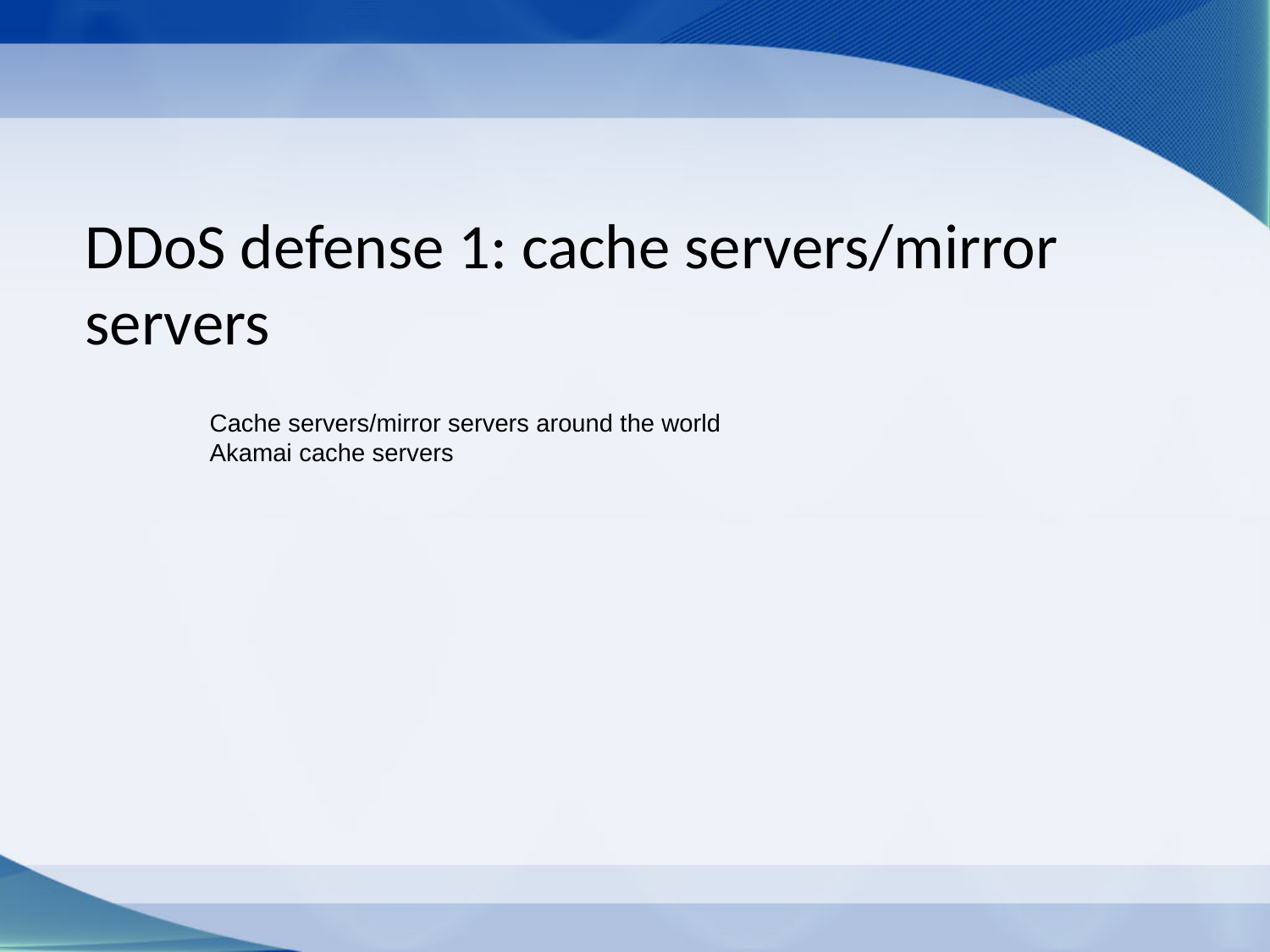

# DDoS defense 1: cache servers/mirror servers
Cache servers/mirror servers around the world
Akamai cache servers